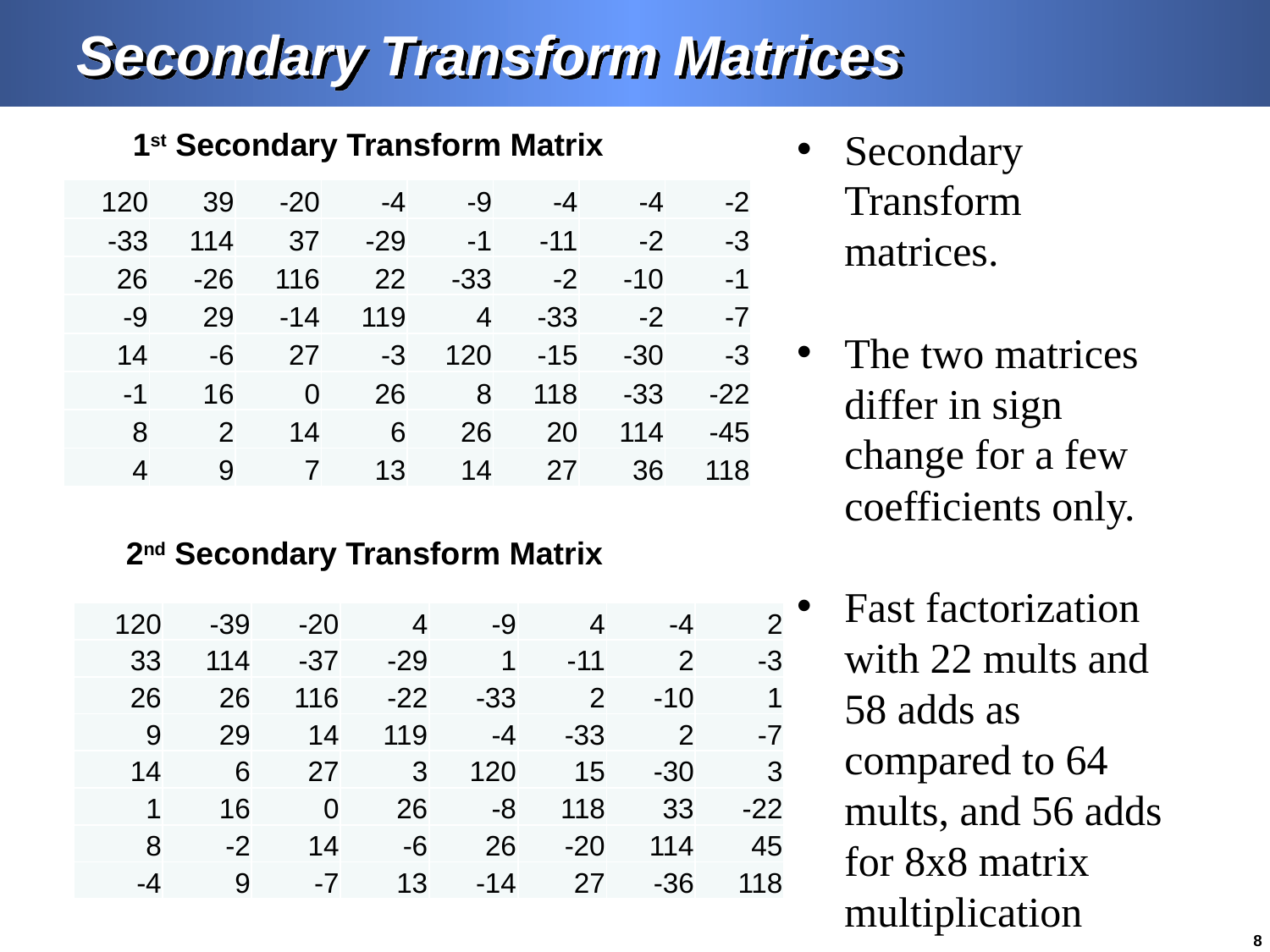

# Secondary Transform Matrices
Secondary Transform matrices.

The two matrices differ in sign change for a few coefficients only.

Fast factorization with 22 mults and 58 adds as compared to 64 mults, and 56 adds for 8x8 matrix multiplication
1st Secondary Transform Matrix
| 120 | 39 | -20 | -4 | -9 | -4 | -4 | -2 |
| --- | --- | --- | --- | --- | --- | --- | --- |
| -33 | 114 | 37 | -29 | -1 | -11 | -2 | -3 |
| 26 | -26 | 116 | 22 | -33 | -2 | -10 | -1 |
| -9 | 29 | -14 | 119 | 4 | -33 | -2 | -7 |
| 14 | -6 | 27 | -3 | 120 | -15 | -30 | -3 |
| -1 | 16 | 0 | 26 | 8 | 118 | -33 | -22 |
| 8 | 2 | 14 | 6 | 26 | 20 | 114 | -45 |
| 4 | 9 | 7 | 13 | 14 | 27 | 36 | 118 |
2nd Secondary Transform Matrix
| 120 | -39 | -20 | 4 | -9 | 4 | -4 | 2 |
| --- | --- | --- | --- | --- | --- | --- | --- |
| 33 | 114 | -37 | -29 | 1 | -11 | 2 | -3 |
| 26 | 26 | 116 | -22 | -33 | 2 | -10 | 1 |
| 9 | 29 | 14 | 119 | -4 | -33 | 2 | -7 |
| 14 | 6 | 27 | 3 | 120 | 15 | -30 | 3 |
| 1 | 16 | 0 | 26 | -8 | 118 | 33 | -22 |
| 8 | -2 | 14 | -6 | 26 | -20 | 114 | 45 |
| -4 | 9 | -7 | 13 | -14 | 27 | -36 | 118 |
8